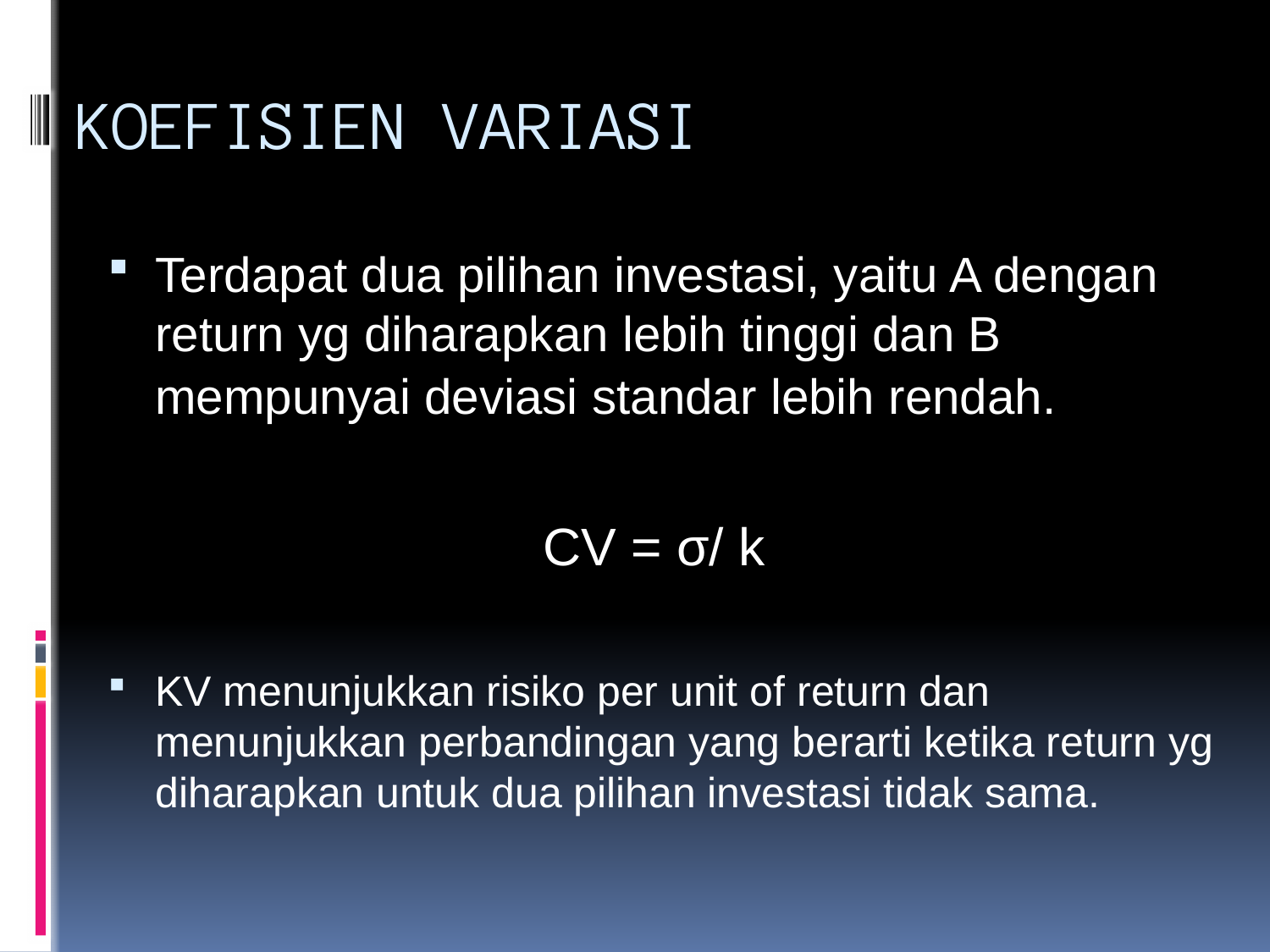

# KOEFISIEN VARIASI
Terdapat dua pilihan investasi, yaitu A dengan return yg diharapkan lebih tinggi dan B mempunyai deviasi standar lebih rendah.

CV = σ/ k

KV menunjukkan risiko per unit of return dan menunjukkan perbandingan yang berarti ketika return yg diharapkan untuk dua pilihan investasi tidak sama.